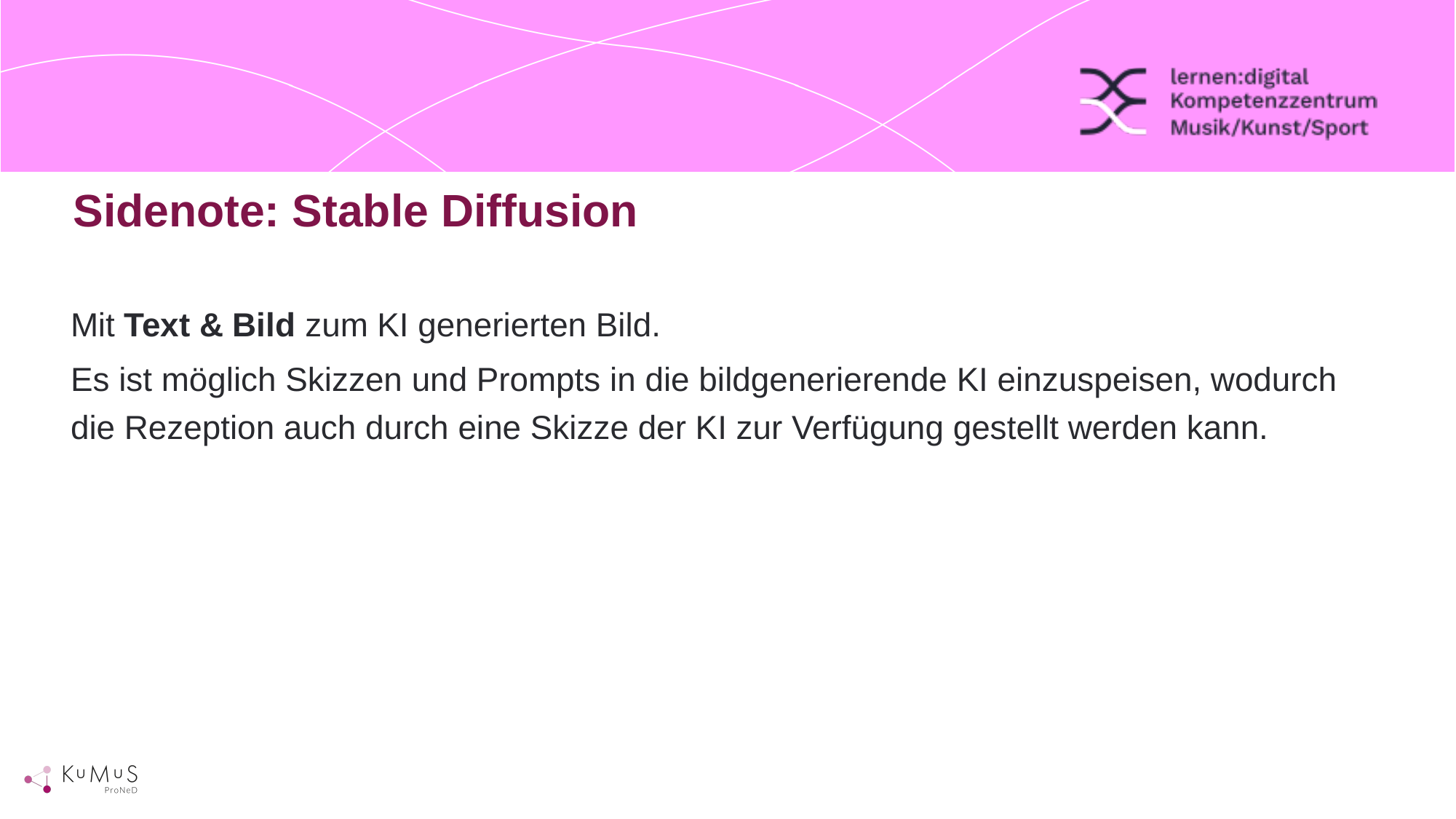

Sidenote: Stable Diffusion
Mit Text & Bild zum KI generierten Bild.
Es ist möglich Skizzen und Prompts in die bildgenerierende KI einzuspeisen, wodurch die Rezeption auch durch eine Skizze der KI zur Verfügung gestellt werden kann.